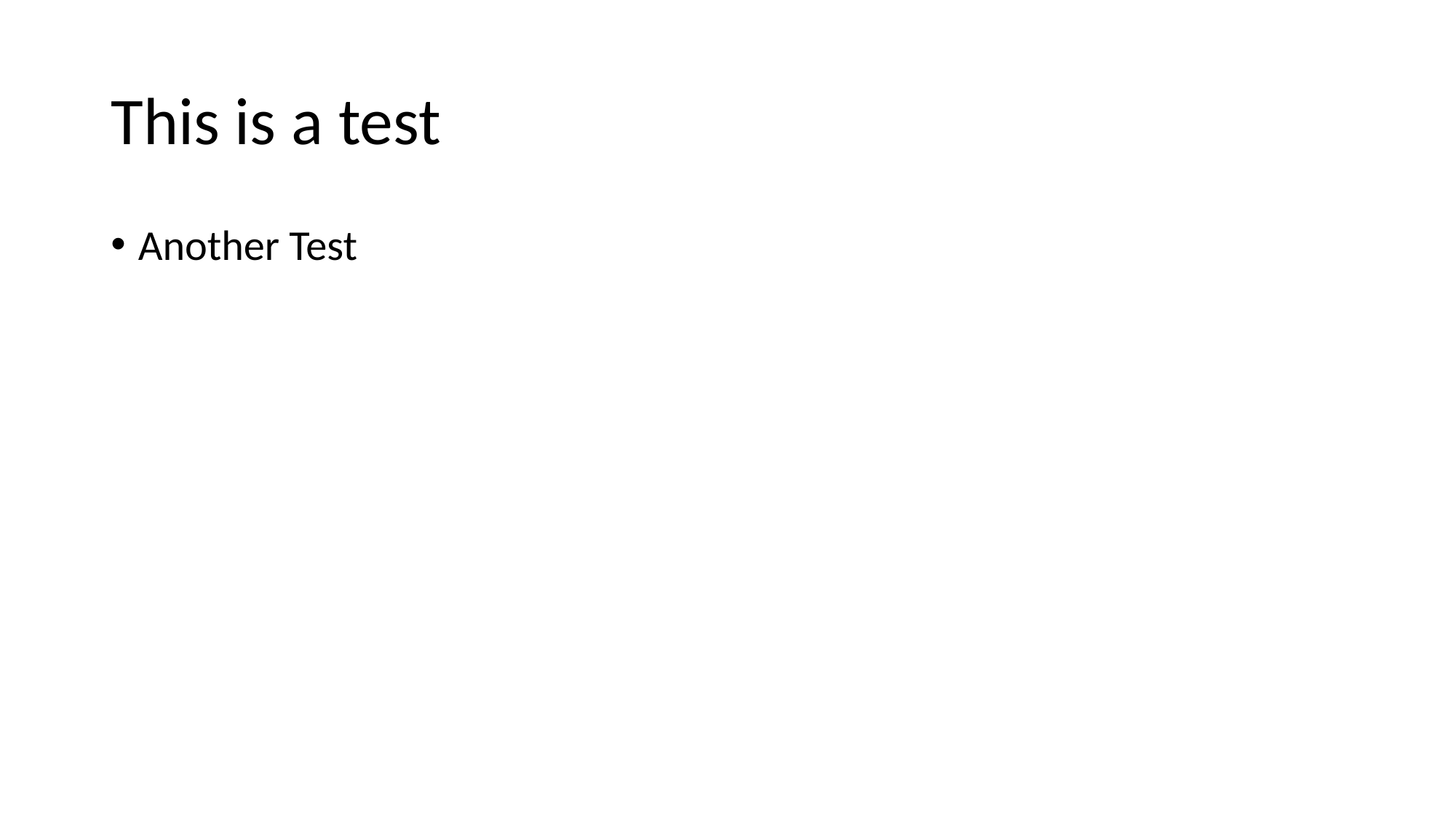

# This is a test
Another Test